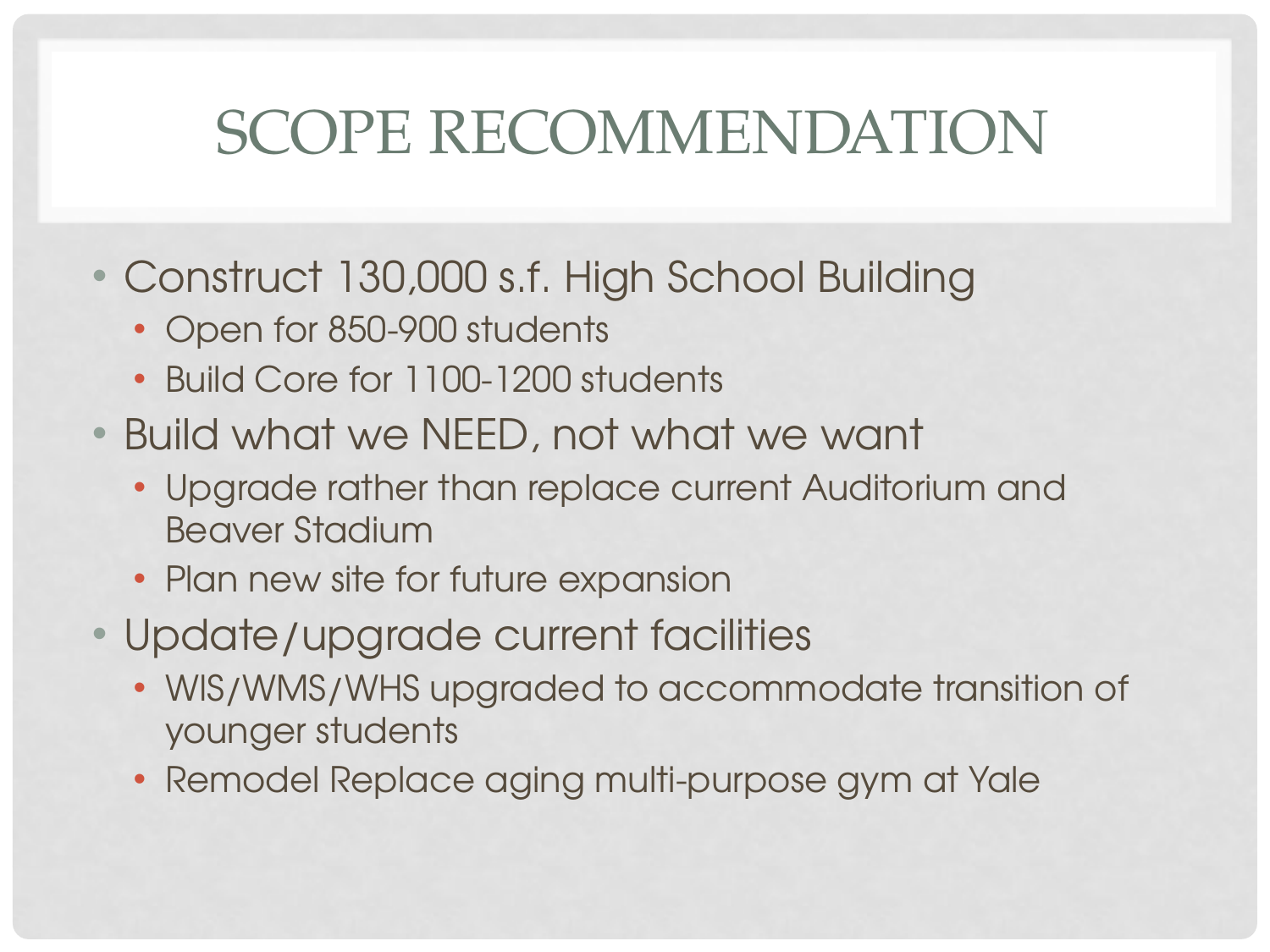

# Scope Recommendation
Construct 130,000 s.f. High School Building
Open for 850-900 students
Build Core for 1100-1200 students
Build what we NEED, not what we want
Upgrade rather than replace current Auditorium and Beaver Stadium
Plan new site for future expansion
Update/upgrade current facilities
WIS/WMS/WHS upgraded to accommodate transition of younger students
Remodel Replace aging multi-purpose gym at Yale